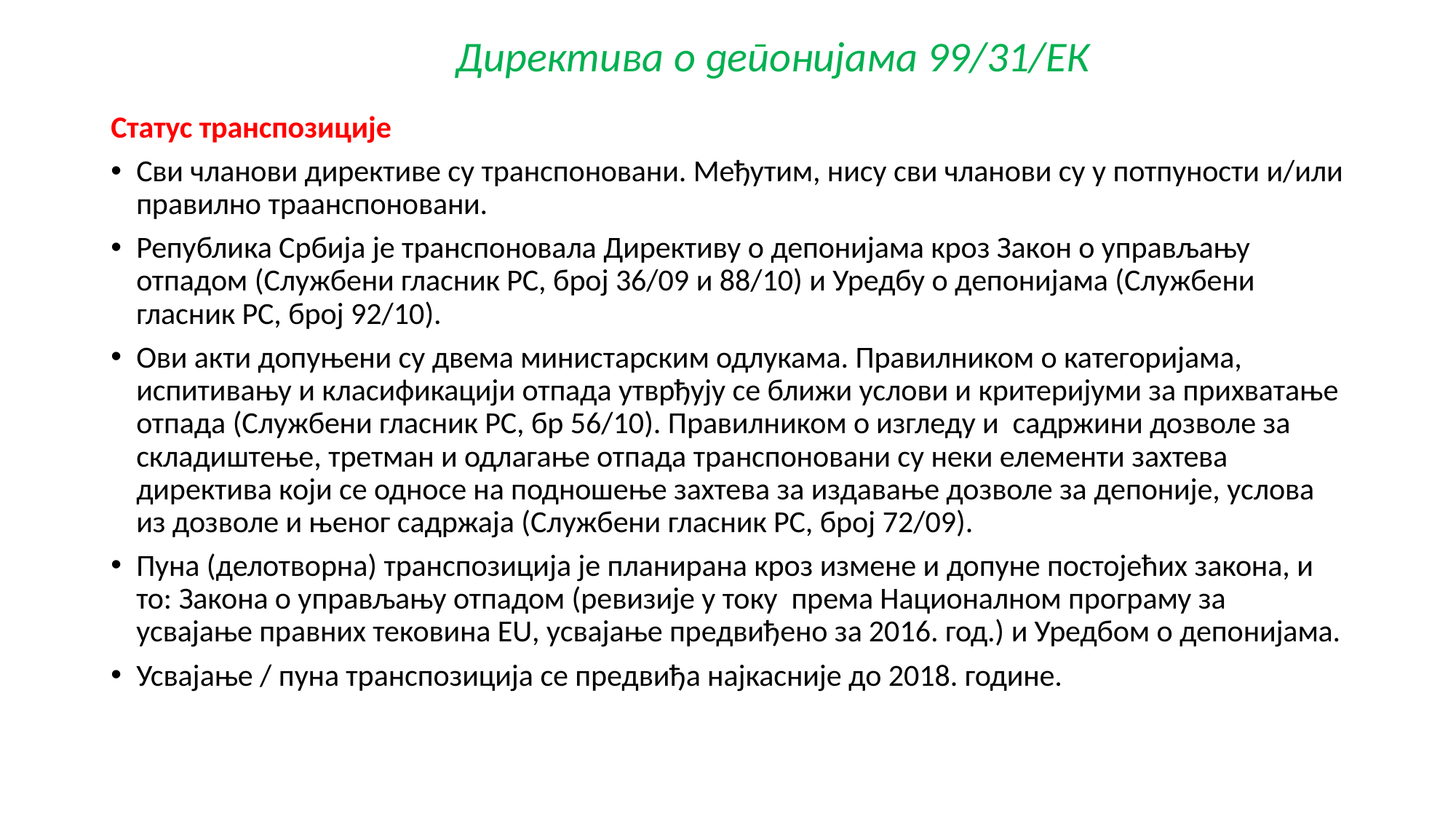

# Директива о депонијама 99/31/ЕК
Статус транспозиције
Сви чланови директиве су транспоновани. Међутим, нису сви чланови су у потпуности и/или правилно траанспоновани.
Република Србија је транспоновала Директиву о депонијама кроз Закон о управљању отпадом (Службени гласник РС, број 36/09 и 88/10) и Уредбу о депонијама (Службени гласник РС, број 92/10).
Ови акти допуњени су двема министарским одлукама. Правилником о категоријама, испитивању и класификацији отпада утврђују се ближи услови и критеријуми за прихватање отпада (Службени гласник РС, бр 56/10). Правилником о изгледу и  садржини дозволе за складиштење, третман и одлагање отпада транспоновани су неки елементи захтева директива који се односе на подношење захтева за издавање дозволе за депоније, услова из дозволе и њеног садржаја (Службени гласник РС, број 72/09).
Пуна (делотворна) транспозиција је планирана кроз измене и допуне постојећих закона, и то: Закона о управљању отпадом (ревизије у току  према Националном програму за усвајање правних тековина ЕU, усвајање предвиђено за 2016. год.) и Уредбом о депонијама.
Усвајање / пуна транспозиција се предвиђа најкасније до 2018. године.